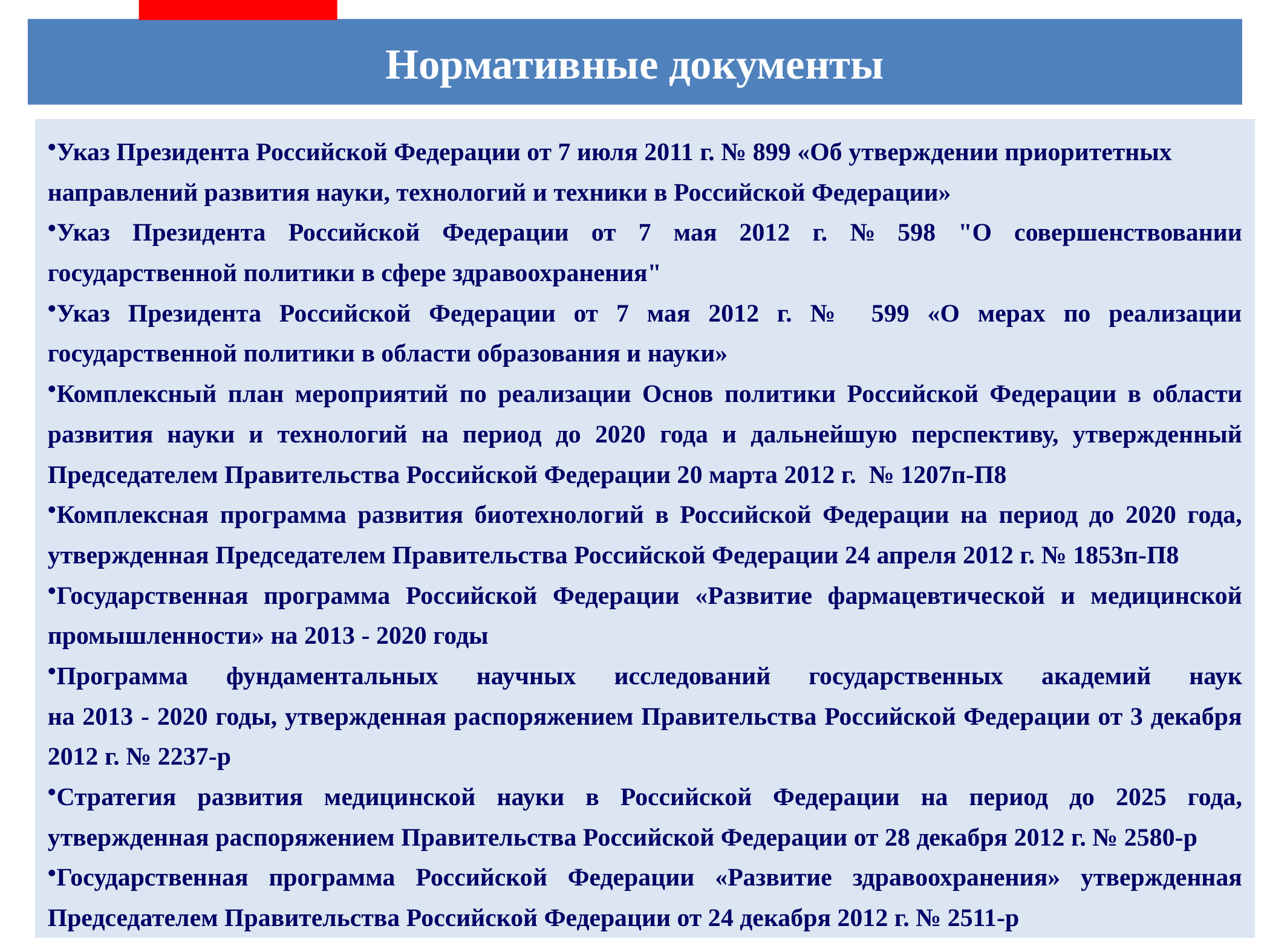

Нормативные документы
Указ Президента Российской Федерации от 7 июля 2011 г. № 899 «Об утверждении приоритетных направлений развития науки, технологий и техники в Российской Федерации»
Указ Президента Российской Федерации от 7 мая 2012 г. № 598 "О совершенствовании государственной политики в сфере здравоохранения"
Указ Президента Российской Федерации от 7 мая 2012 г. №  599 «О мерах по реализации государственной политики в области образования и науки»
Комплексный план мероприятий по реализации Основ политики Российской Федерации в области развития науки и технологий на период до 2020 года и дальнейшую перспективу, утвержденный Председателем Правительства Российской Федерации 20 марта 2012 г.  № 1207п-П8
Комплексная программа развития биотехнологий в Российской Федерации на период до 2020 года, утвержденная Председателем Правительства Российской Федерации 24 апреля 2012 г. № 1853п-П8
Государственная программа Российской Федерации «Развитие фармацевтической и медицинской промышленности» на 2013 - 2020 годы
Программа фундаментальных научных исследований государственных академий наук
на 2013 - 2020 годы, утвержденная распоряжением Правительства Российской Федерации от 3 декабря 2012 г. № 2237-р
Стратегия развития медицинской науки в Российской Федерации на период до 2025 года, утвержденная распоряжением Правительства Российской Федерации от 28 декабря 2012 г. № 2580-р
Государственная программа Российской Федерации «Развитие здравоохранения» утвержденная Председателем Правительства Российской Федерации от 24 декабря 2012 г. № 2511-р